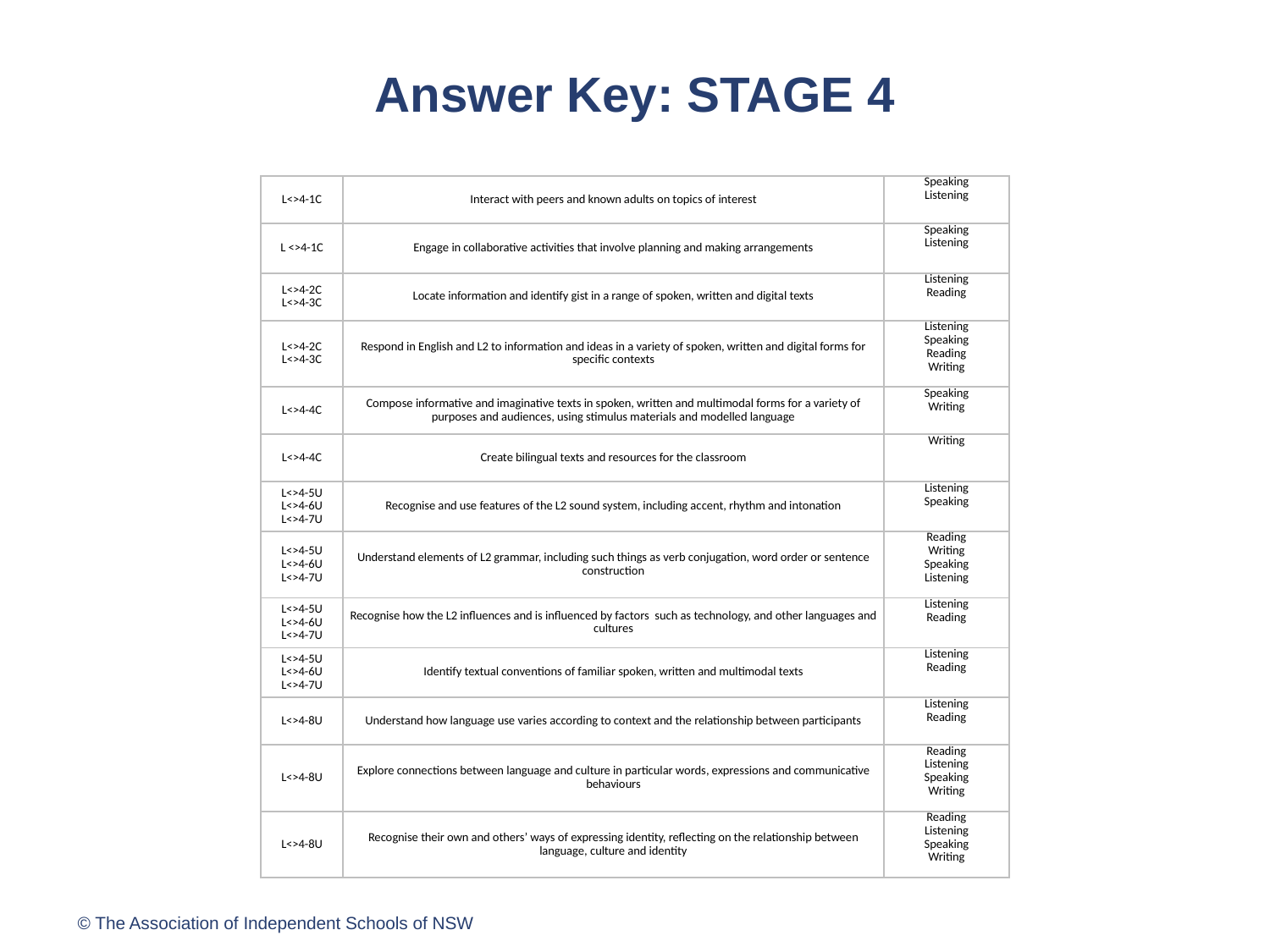

# Answer Key: STAGE 4
| L<>4-1C | Interact with peers and known adults on topics of interest | Speaking Listening |
| --- | --- | --- |
| L <>4-1C | Engage in collaborative activities that involve planning and making arrangements | Speaking Listening |
| L<>4-2C L<>4-3C | Locate information and identify gist in a range of spoken, written and digital texts | Listening Reading |
| L<>4-2C L<>4-3C | Respond in English and L2 to information and ideas in a variety of spoken, written and digital forms for specific contexts | Listening Speaking Reading Writing |
| L<>4-4C | Compose informative and imaginative texts in spoken, written and multimodal forms for a variety of purposes and audiences, using stimulus materials and modelled language | Speaking Writing |
| L<>4-4C | Create bilingual texts and resources for the classroom | Writing |
| L<>4-5U L<>4-6U L<>4-7U | Recognise and use features of the L2 sound system, including accent, rhythm and intonation | Listening Speaking |
| L<>4-5U L<>4-6U L<>4-7U | Understand elements of L2 grammar, including such things as verb conjugation, word order or sentence construction | Reading Writing Speaking Listening |
| L<>4-5U L<>4-6U L<>4-7U | Recognise how the L2 influences and is influenced by factors such as technology, and other languages and cultures | Listening Reading |
| L<>4-5U L<>4-6U L<>4-7U | Identify textual conventions of familiar spoken, written and multimodal texts | Listening Reading |
| L<>4-8U | Understand how language use varies according to context and the relationship between participants | Listening Reading |
| L<>4-8U | Explore connections between language and culture in particular words, expressions and communicative behaviours | Reading Listening Speaking Writing |
| L<>4-8U | Recognise their own and others’ ways of expressing identity, reflecting on the relationship between language, culture and identity | Reading Listening Speaking Writing |